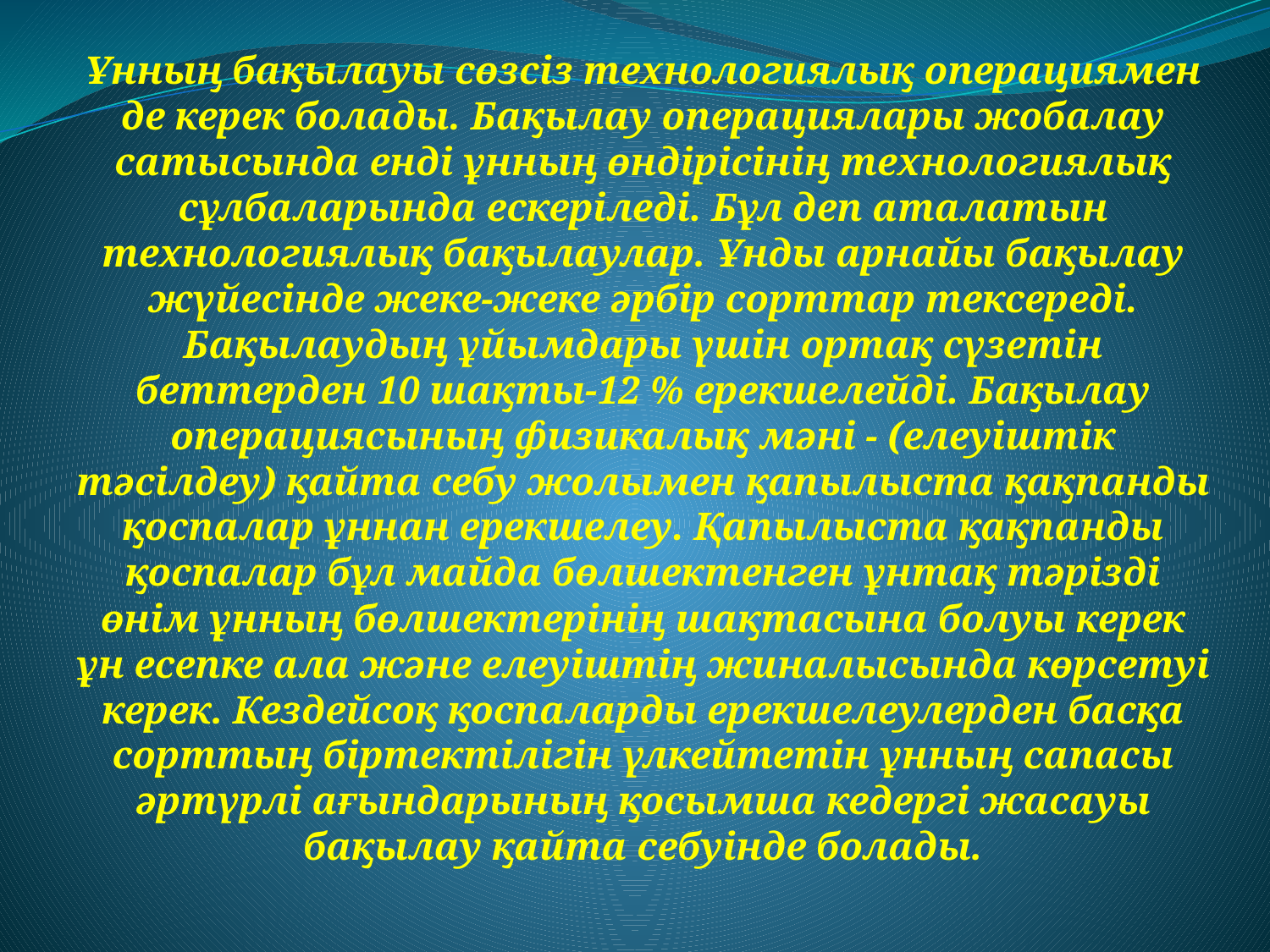

Ұнның бақылауы сөзсiз технологиялық операциямен де керек болады. Бақылау операциялары жобалау сатысында ендi ұнның өндiрiсiнiң технологиялық сұлбаларында ескерiледi. Бұл деп аталатын технологиялық бақылаулар. Ұнды арнайы бақылау жүйесiнде жеке-жеке әрбiр сорттар тексередi. Бақылаудың ұйымдары үшiн ортақ сүзетiн беттерден 10 шақты-12 % ерекшелейдi. Бақылау операциясының физикалық мәнi - (елеуiштiк тәсiлдеу) қайта себу жолымен қапылыста қақпанды қоспалар ұннан ерекшелеу. Қапылыста қақпанды қоспалар бұл майда бөлшектенген ұнтақ тәрiздi өнiм ұнның бөлшектерiнiң шақтасына болуы керек ұн есепке ала және елеуiштiң жиналысында көрсетуi керек. Кездейсоқ қоспаларды ерекшелеулерден басқа сорттың бiртектiлiгiн үлкейтетiн ұнның сапасы әртүрлi ағындарының қосымша кедергi жасауы бақылау қайта себуiнде болады.